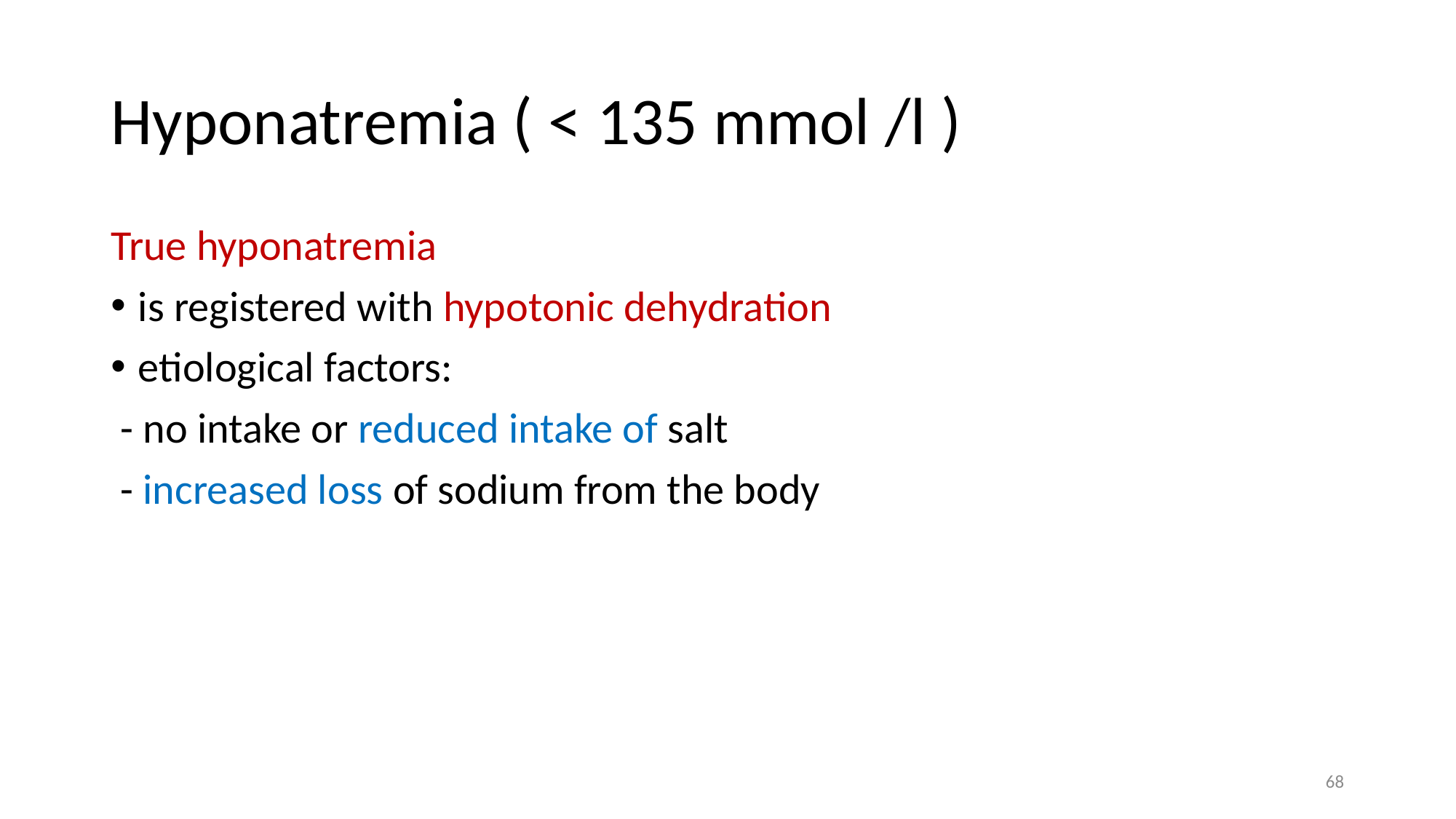

# Hyponatremia ( < 135 mmol /l )
True hyponatremia
is registered with hypotonic dehydration
etiological factors:
 - no intake or reduced intake of salt
 - increased loss of sodium from the body

68